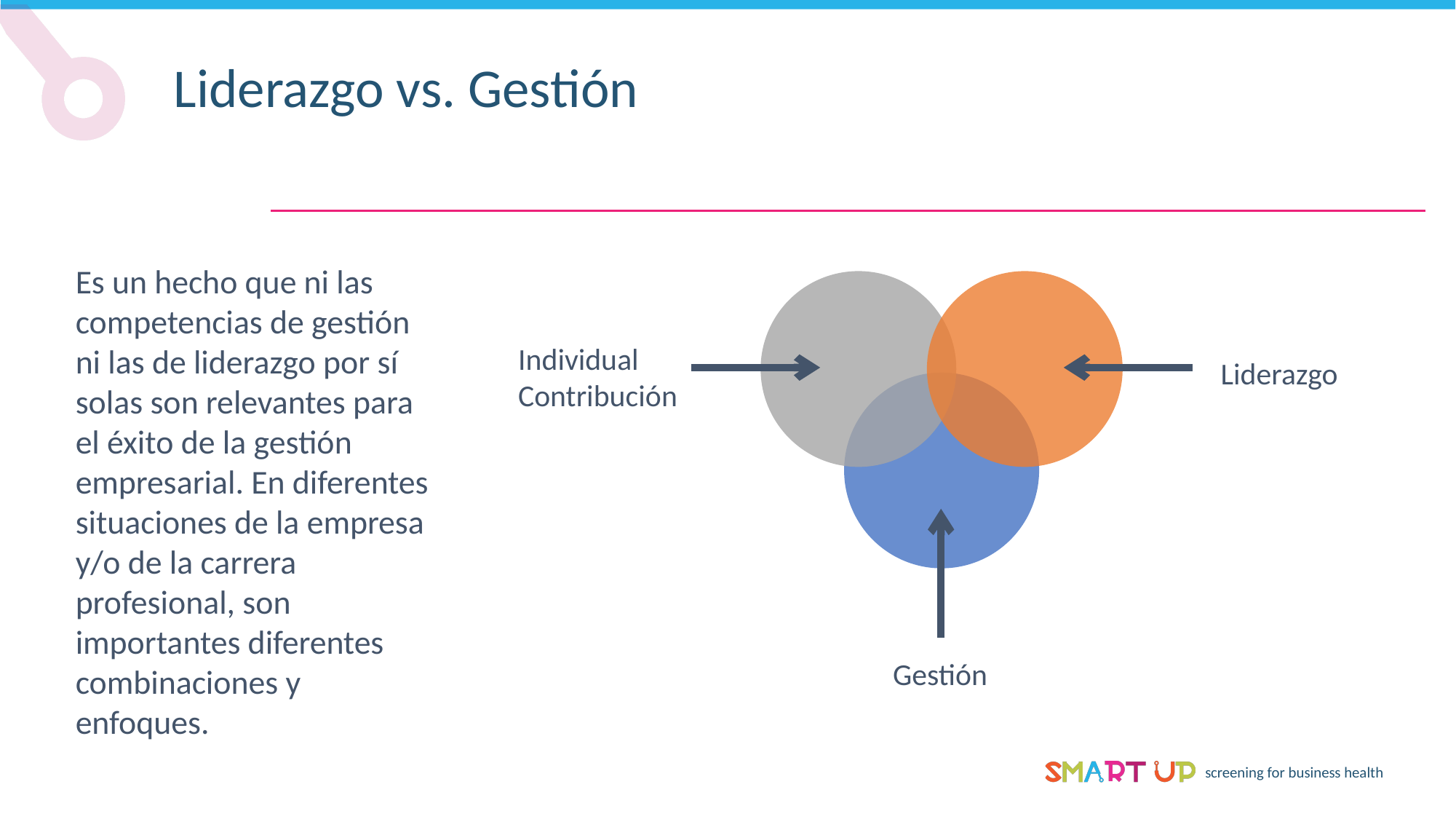

Liderazgo vs. Gestión
Es un hecho que ni las competencias de gestión ni las de liderazgo por sí solas son relevantes para el éxito de la gestión empresarial. En diferentes situaciones de la empresa y/o de la carrera profesional, son importantes diferentes combinaciones y enfoques.

Individual
Contribución
Liderazgo

Gestión